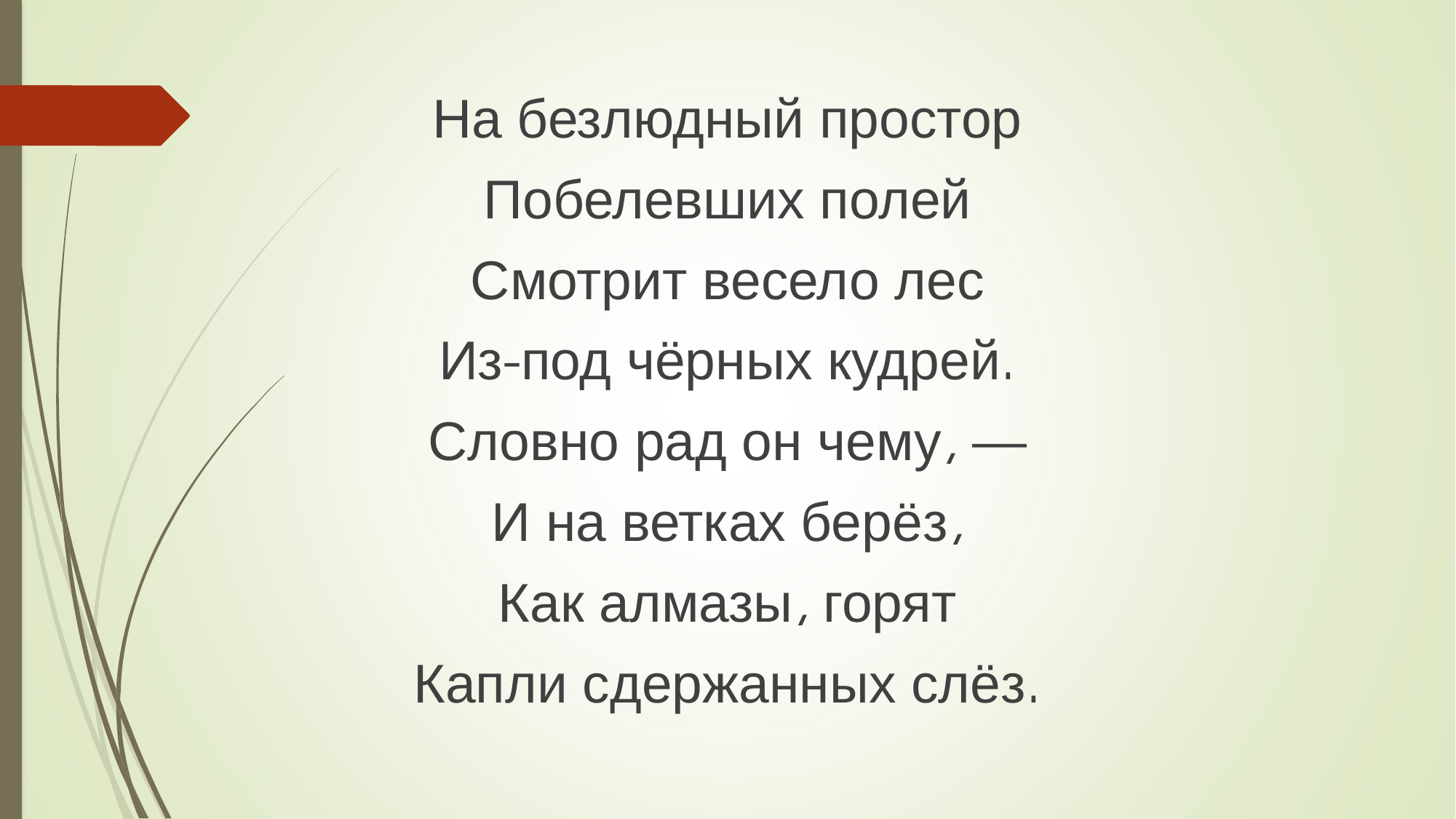

#
На безлюдный простор
Побелевших полей
Смотрит весело лес
Из-под чёрных кудрей.
Словно рад он чему, —
И на ветках берёз,
Как алмазы, горят
Капли сдержанных слёз.